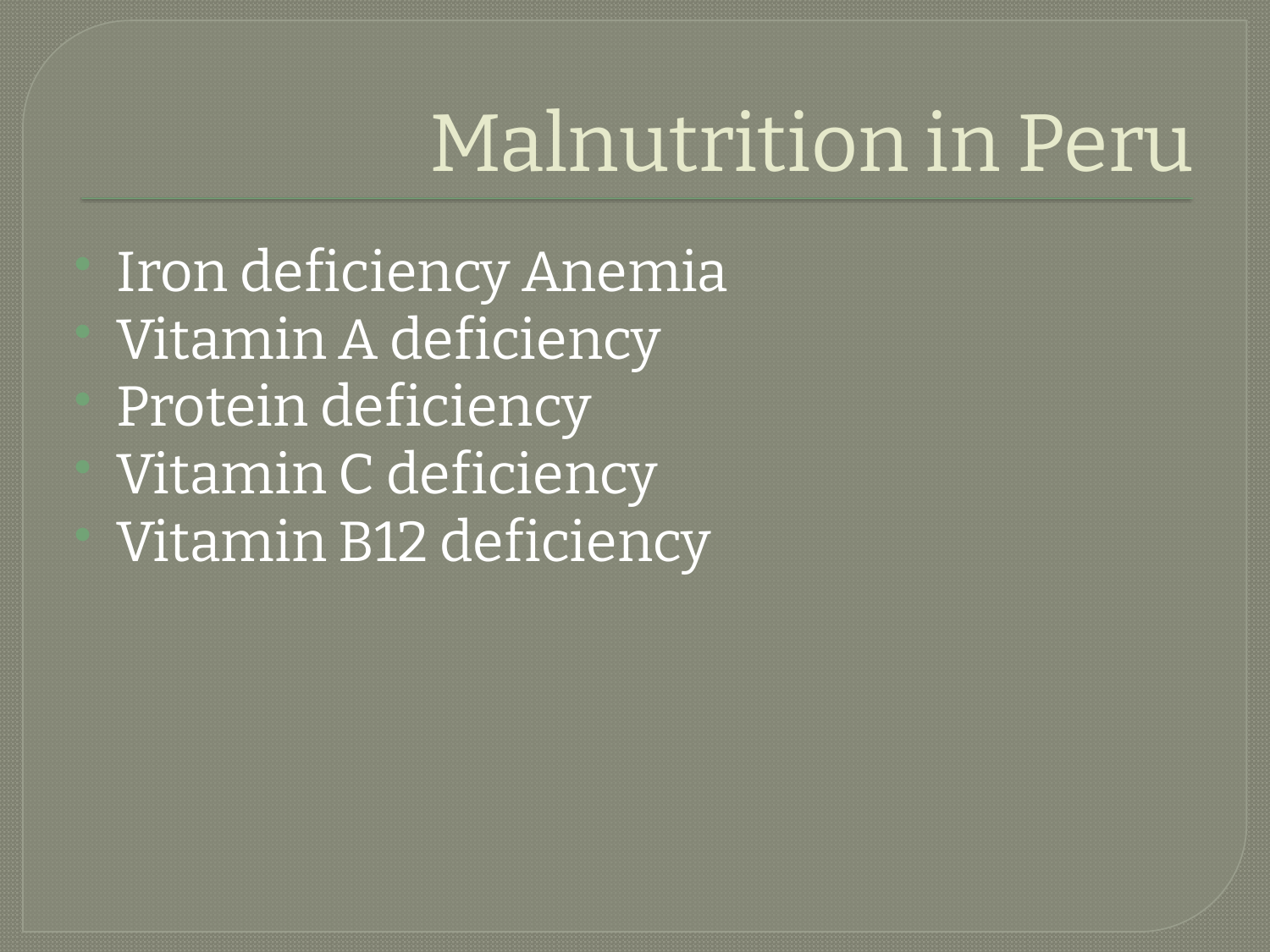

# Malnutrition in Peru
Iron deficiency Anemia
Vitamin A deficiency
Protein deficiency
Vitamin C deficiency
Vitamin B12 deficiency